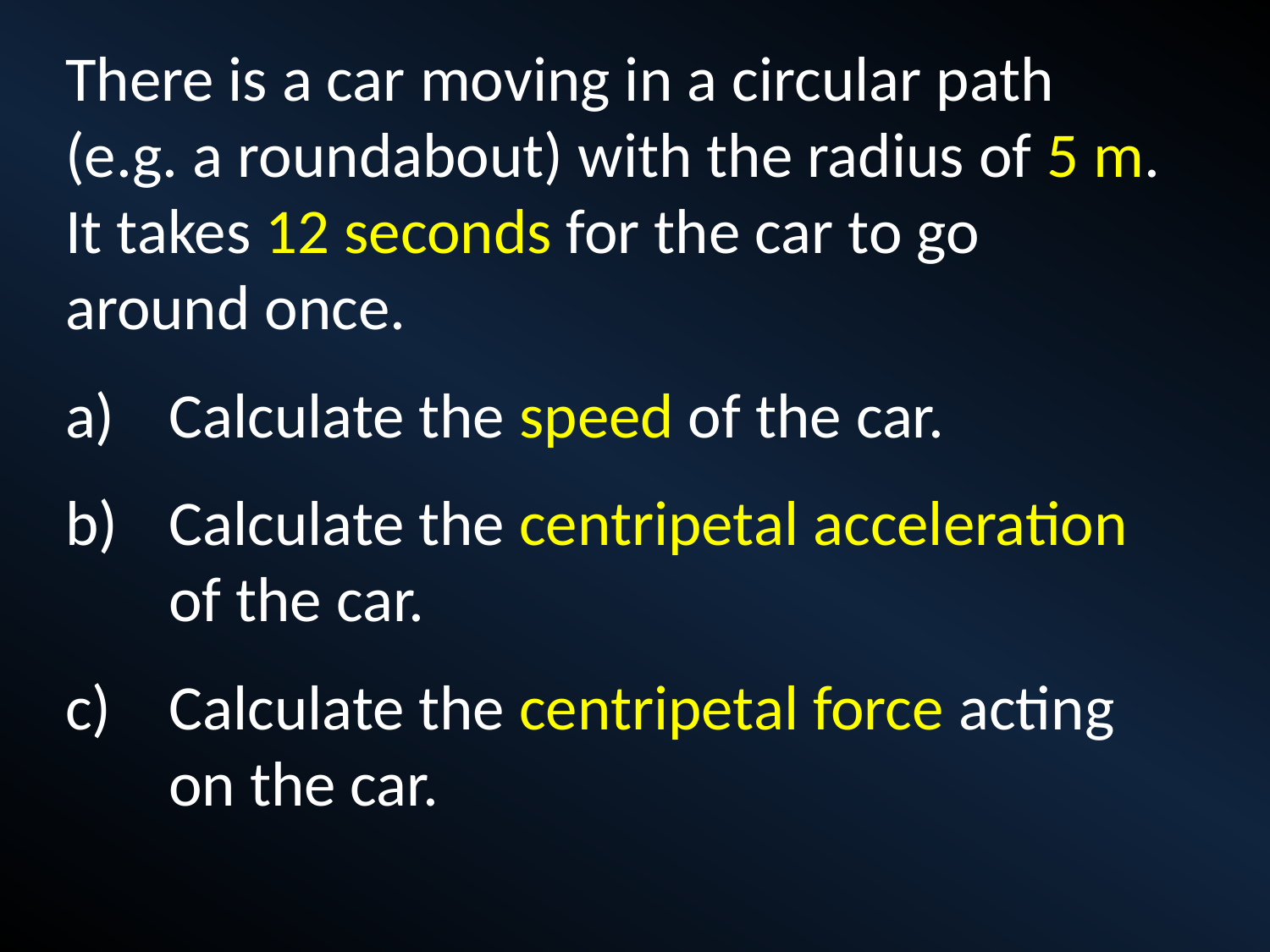

There is a car moving in a circular path (e.g. a roundabout) with the radius of 5 m. It takes 12 seconds for the car to go around once.
Calculate the speed of the car.
Calculate the centripetal acceleration of the car.
Calculate the centripetal force acting on the car.